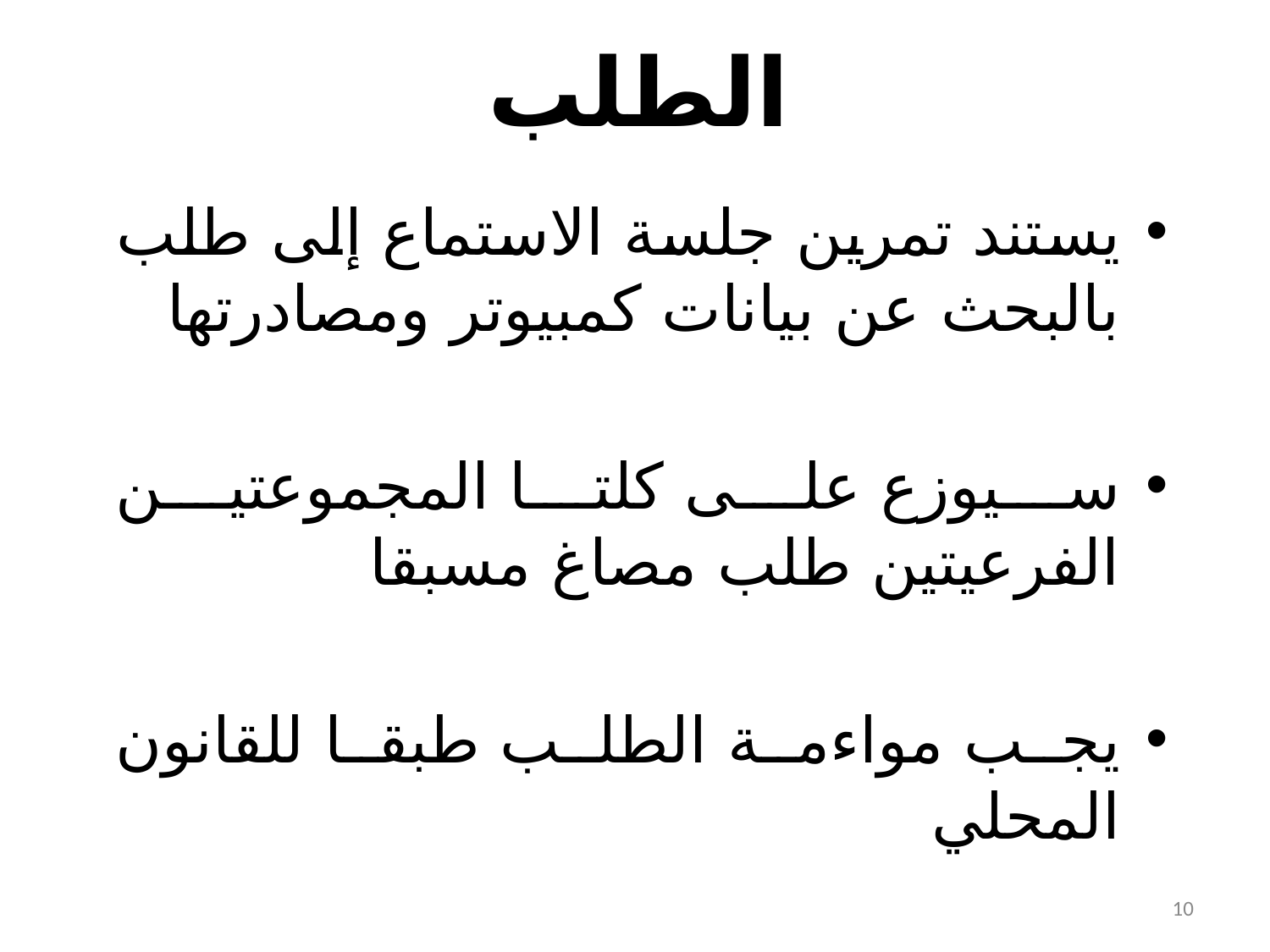

الطلب
يستند تمرين جلسة الاستماع إلى طلب بالبحث عن بيانات كمبيوتر ومصادرتها

سيوزع على كلتا المجموعتين الفرعيتين طلب مصاغ مسبقا

يجب مواءمة الطلب طبقا للقانون المحلي
10